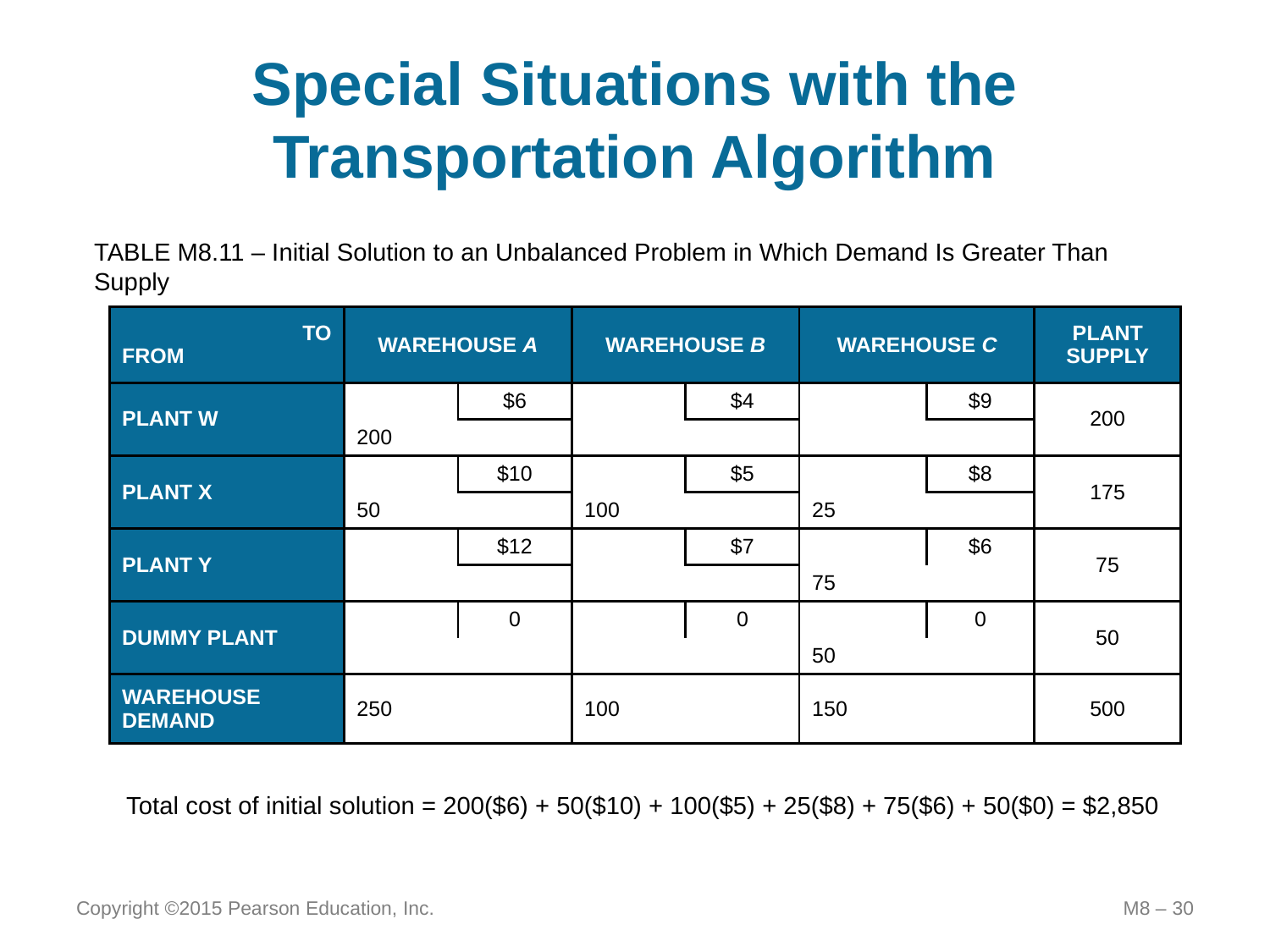

# Special Situations with the Transportation Algorithm
TABLE M8.11 – Initial Solution to an Unbalanced Problem in Which Demand Is Greater Than Supply
| TO FROM | WAREHOUSE A |  | WAREHOUSE B |  | WAREHOUSE C |  | PLANT SUPPLY |
| --- | --- | --- | --- | --- | --- | --- | --- |
| PLANT W |  | $6 |  | $4 |  | $9 | 200 |
|  | 200 |  |  |  |  |  |  |
| PLANT X |  | $10 |  | $5 |  | $8 | 175 |
|  | 50 |  | 100 |  | 25 |  |  |
| PLANT Y |  | $12 |  | $7 |  | $6 | 75 |
|  |  |  |  |  | 75 |  |  |
| DUMMY PLANT |  | 0 |  | 0 |  | 0 | 50 |
|  |  |  |  |  | 50 |  |  |
| WAREHOUSE DEMAND | 250 |  | 100 |  | 150 |  | 500 |
Total cost of initial solution = 200($6) + 50($10) + 100($5) + 25($8) + 75($6) + 50($0) = $2,850
Copyright ©2015 Pearson Education, Inc.
M8 – 30